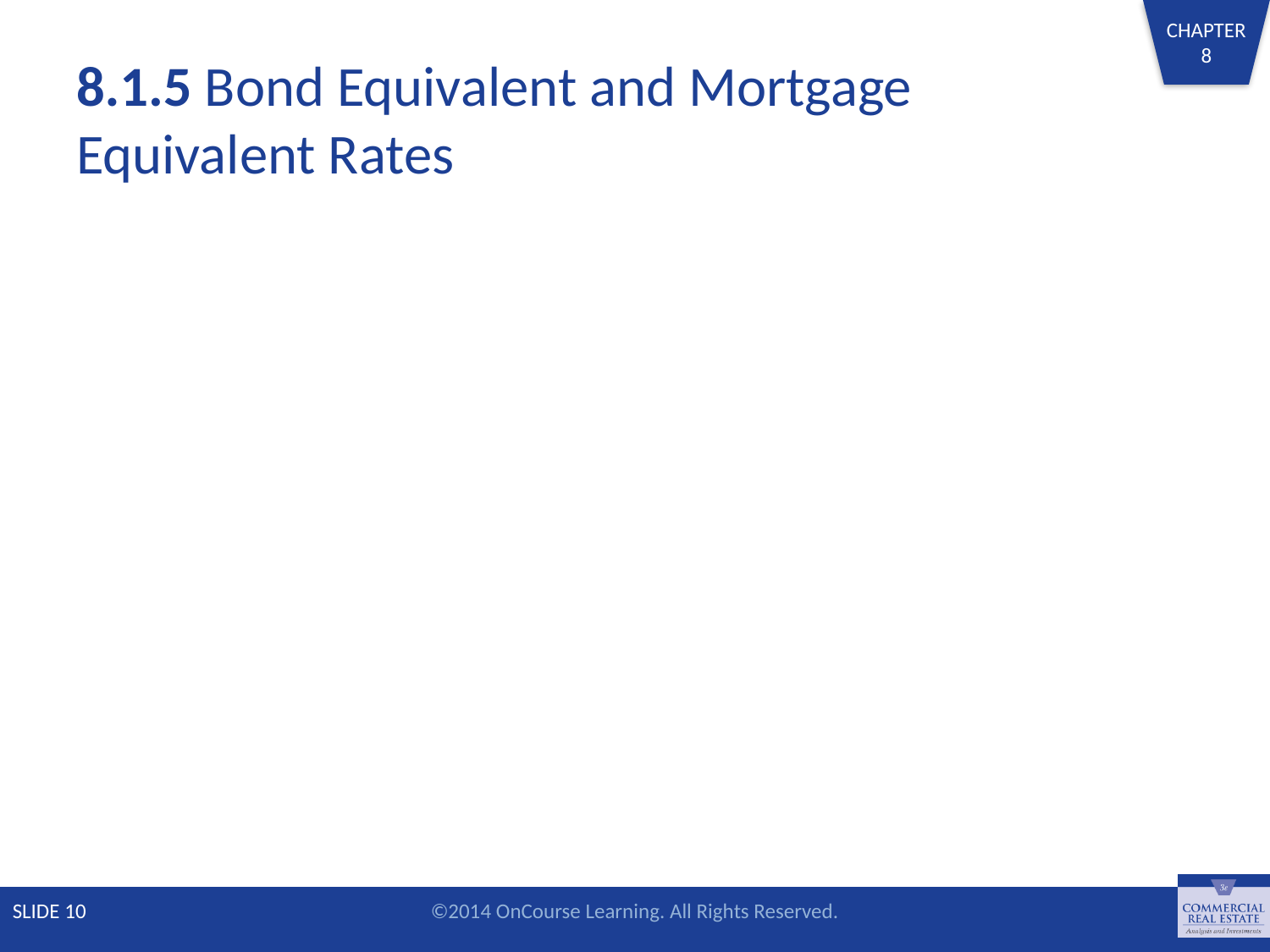

# 8.1.5 Bond Equivalent and Mortgage Equivalent Rates

SLIDE 10